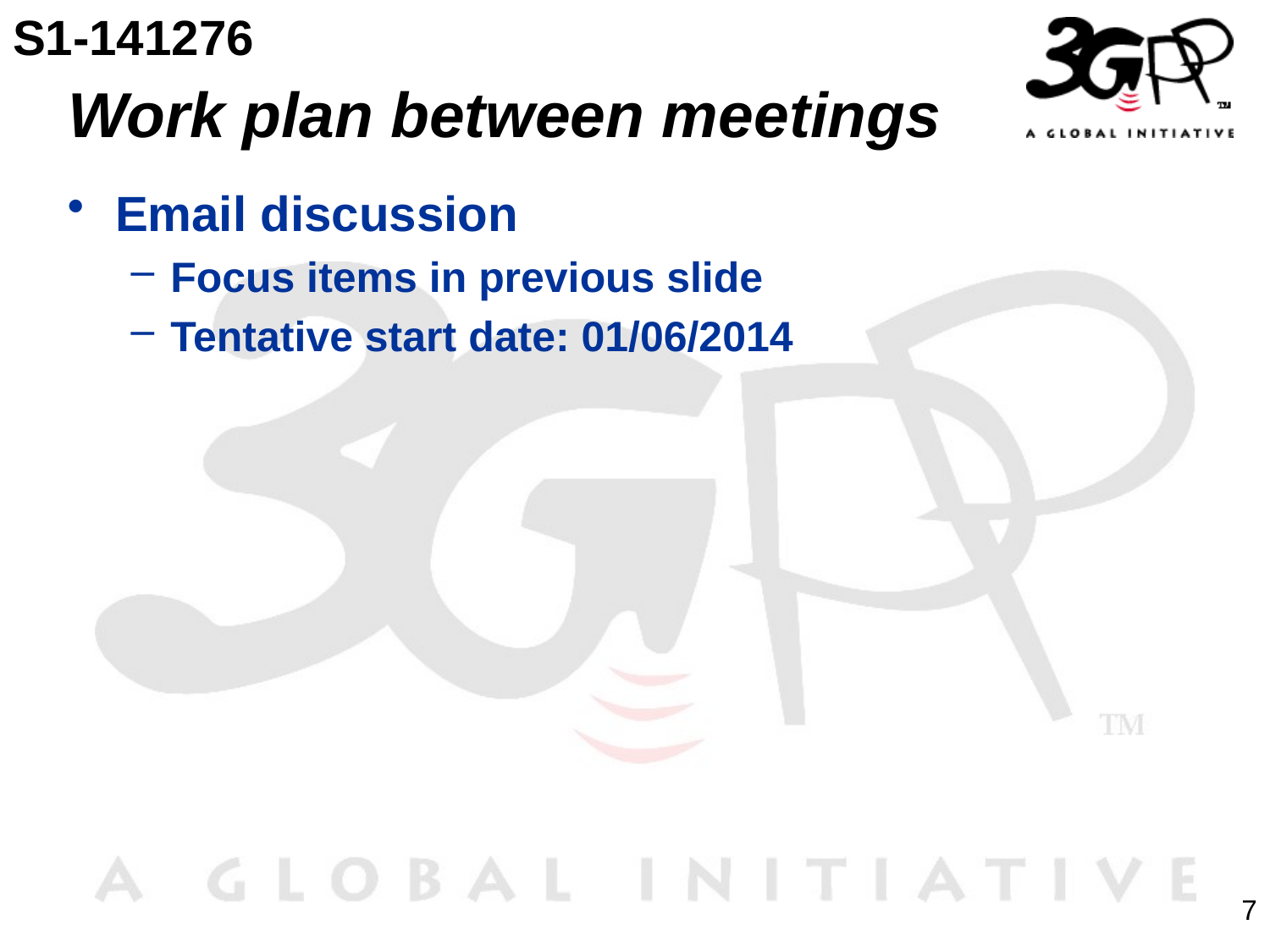

S1-141276
# Work plan between meetings
Email discussion
Focus items in previous slide
Tentative start date: 01/06/2014
7